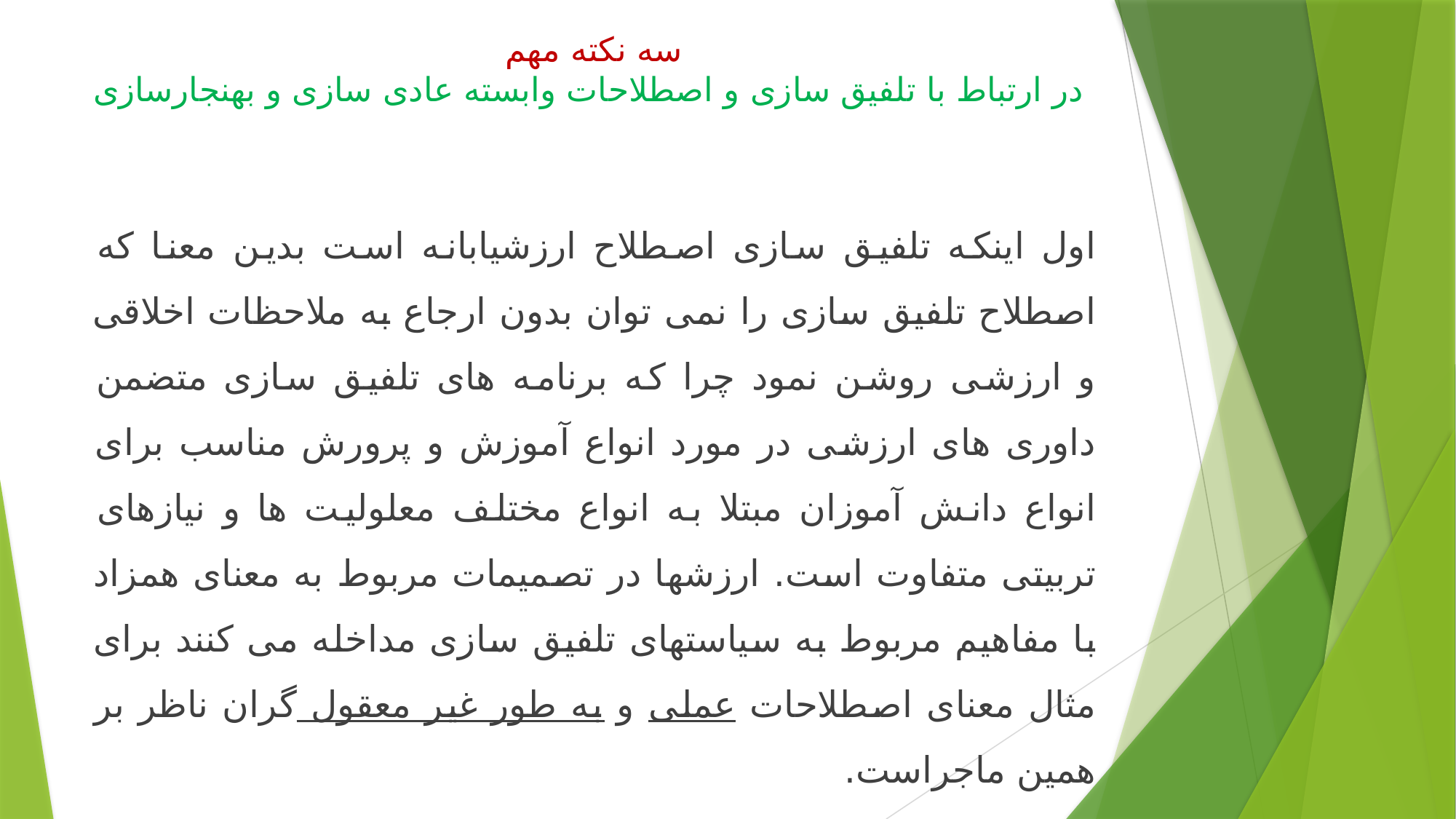

# سه نکته مهم در ارتباط با تلفیق سازی و اصطلاحات وابسته عادی سازی و بهنجارسازی
اول اینکه تلفیق سازی اصطلاح ارزشیابانه است بدین معنا که اصطلاح تلفیق سازی را نمی توان بدون ارجاع به ملاحظات اخلاقی و ارزشی روشن نمود چرا که برنامه های تلفیق سازی متضمن داوری های ارزشی در مورد انواع آموزش و پرورش مناسب برای انواع دانش آموزان مبتلا به انواع مختلف معلولیت ها و نیازهای تربیتی متفاوت است. ارزشها در تصمیمات مربوط به معنای همزاد با مفاهیم مربوط به سیاستهای تلفیق سازی مداخله می کنند برای مثال معنای اصطلاحات عملی و به طور غیر معقول گران ناظر بر همین ماجراست.